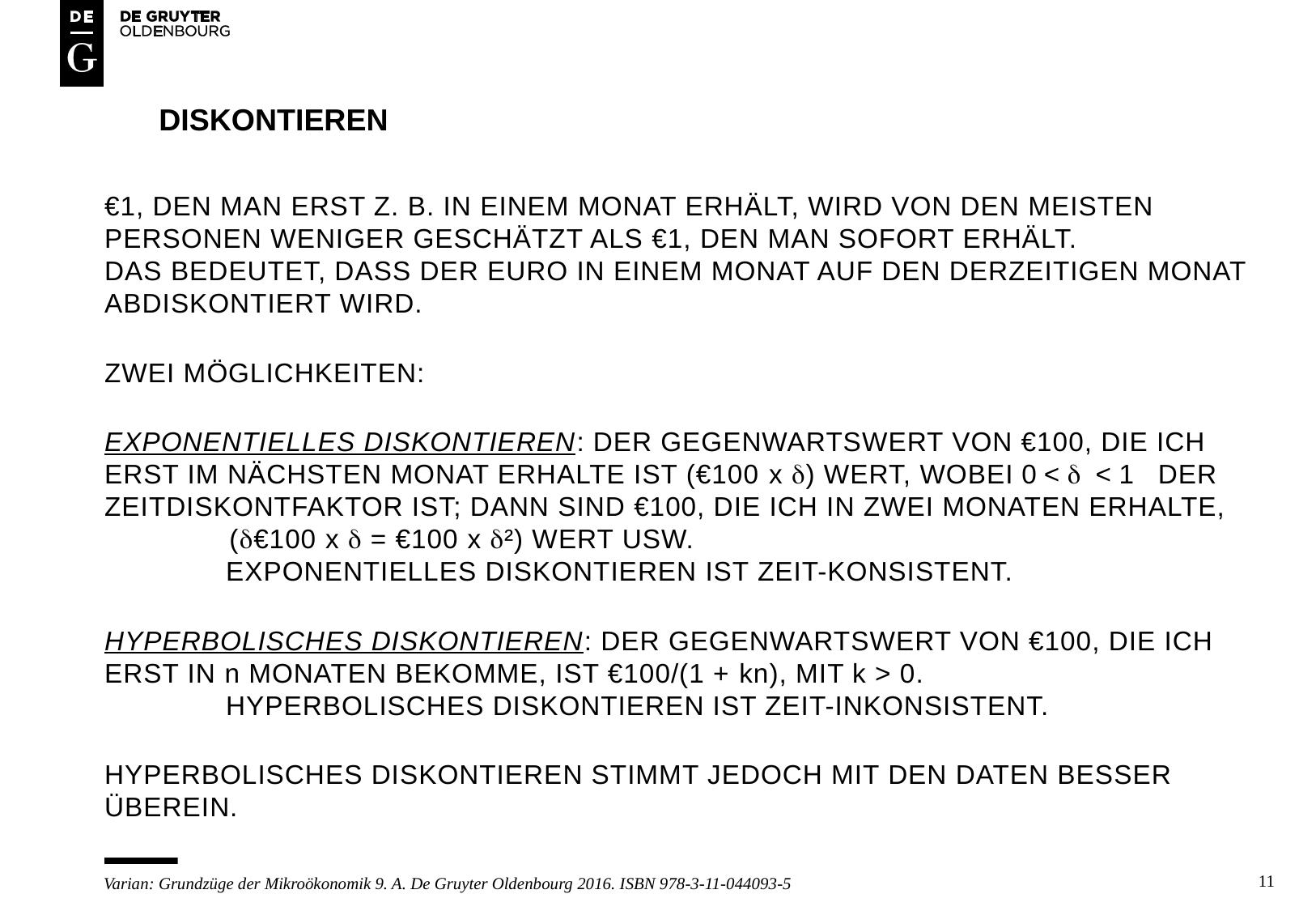

# diskontieren
€1, den man erst z. B. in einem monat erhält, wird von den meisten personen weniger geschätzt als €1, den man sofort erhält.
Das bedeutet, dass der euro in einem monat auf den derzeitigen monat abdiskontiert wird.
Zwei möglichkeiten:
Exponentielles diskontieren: der gegenwartswert von €100, die ich erst im nächsten monat erhalte ist (€100 x δ) wert, wobei 0 < δ  < 1   der zeitdiskontfaktor ist; Dann sind €100, die ich in zwei monaten erhalte,                   (δ€100 x δ = €100 x δ²) wert usw.
	Exponentielles diskontieren ist zeit-konsistent.
Hyperbolisches diskontieren: der gegenwartswert von €100, die ich erst in n monaten bekomme, ist €100/(1 + kn), MIT k > 0.
	HYPERBOLISCHES DISKONTIEREN IST ZEIT-INKONSISTENT.
HYPERBOLISCHES DISKONTIEREN STIMMT JEDOCH MIT DEN DATEN BESSER ÜBEREIN.

11
Varian: Grundzüge der Mikroökonomik 9. A. De Gruyter Oldenbourg 2016. ISBN 978-3-11-044093-5